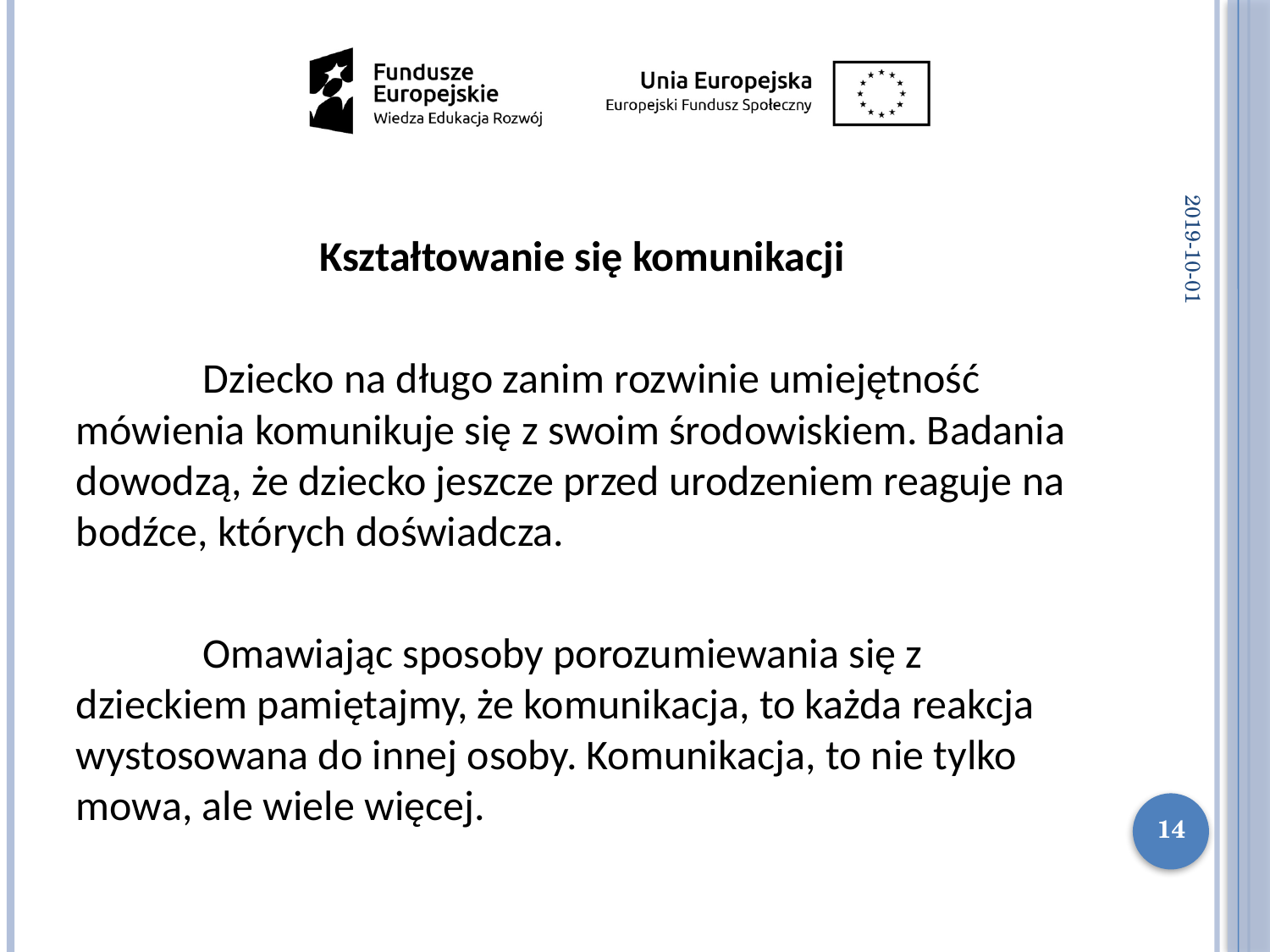

2019-10-01
Kształtowanie się komunikacji

	Dziecko na długo zanim rozwinie umiejętność mówienia komunikuje się z swoim środowiskiem. Badania dowodzą, że dziecko jeszcze przed urodzeniem reaguje na bodźce, których doświadcza.

	Omawiając sposoby porozumiewania się z dzieckiem pamiętajmy, że komunikacja, to każda reakcja wystosowana do innej osoby. Komunikacja, to nie tylko mowa, ale wiele więcej.

14